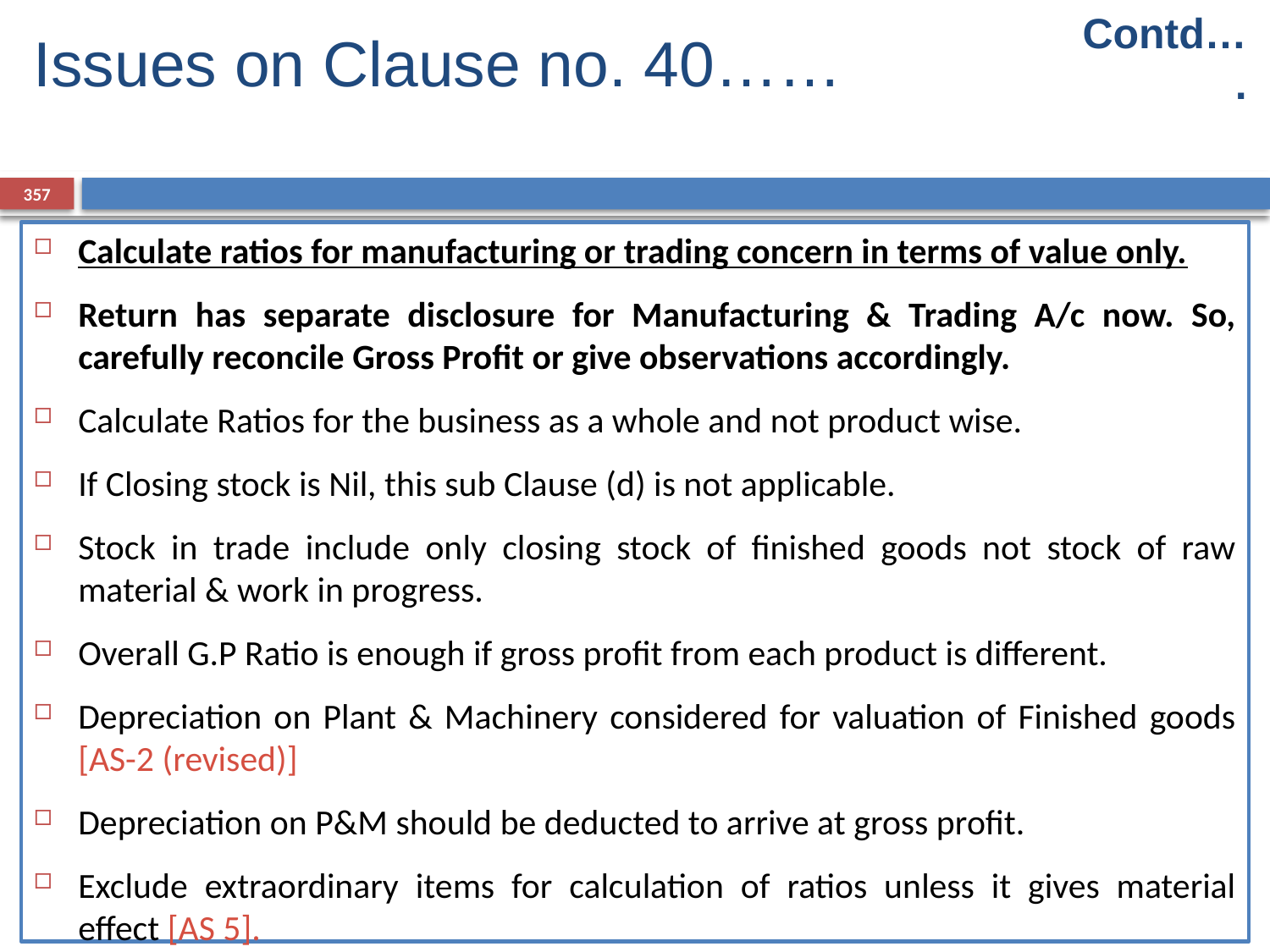

Contd….

Issues on Clause no. 40……

357
Calculate ratios for manufacturing or trading concern in terms of value only.
Return has separate disclosure for Manufacturing & Trading A/c now. So, carefully reconcile Gross Profit or give observations accordingly.
Calculate Ratios for the business as a whole and not product wise.
If Closing stock is Nil, this sub Clause (d) is not applicable.
Stock in trade include only closing stock of finished goods not stock of raw material & work in progress.
Overall G.P Ratio is enough if gross profit from each product is different.
Depreciation on Plant & Machinery considered for valuation of Finished goods [AS-2 (revised)]
Depreciation on P&M should be deducted to arrive at gross profit.
Exclude extraordinary items for calculation of ratios unless it gives material effect [AS 5].